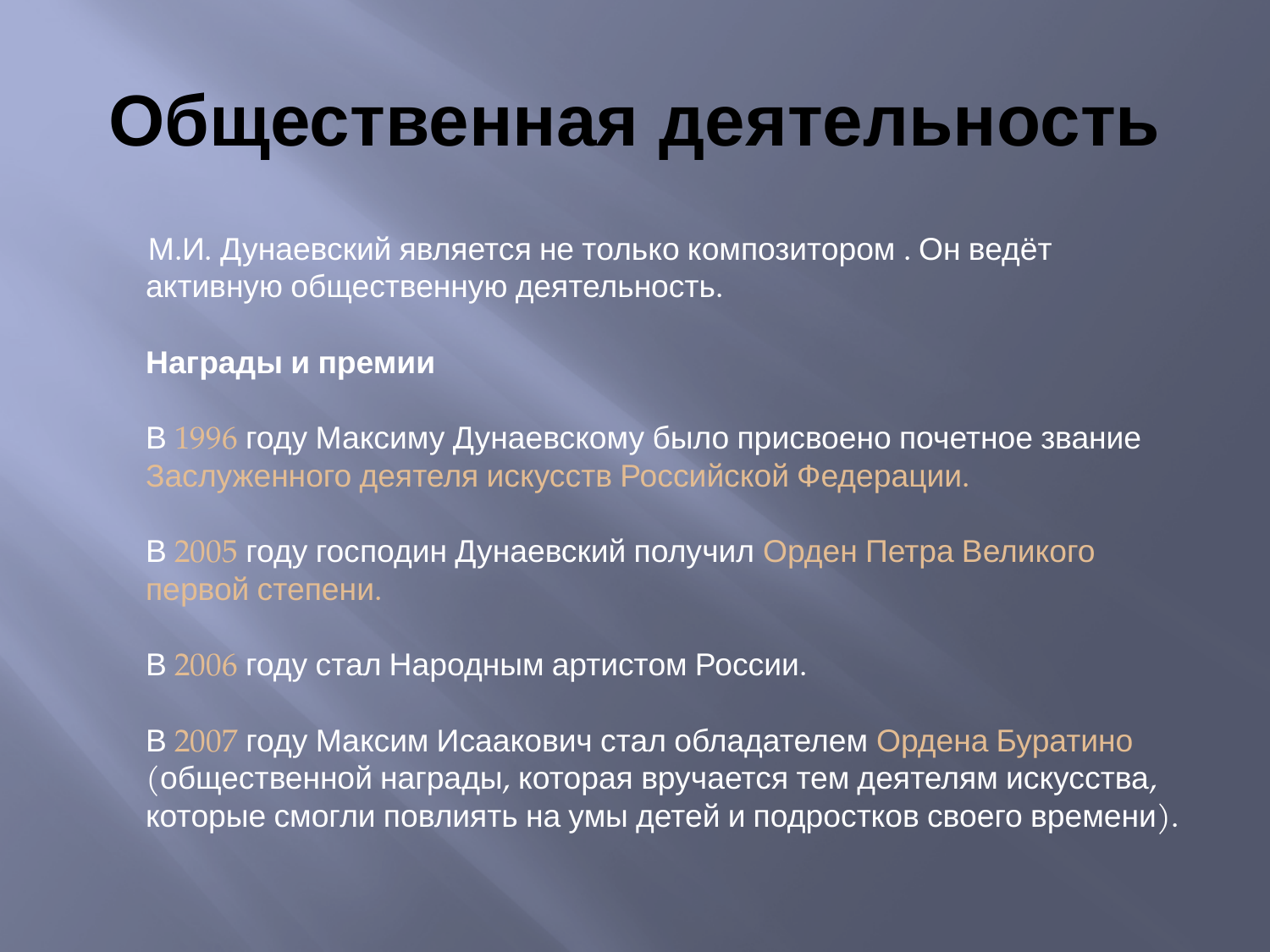

# Общественная деятельность
       М.И. Дунаевский является не только композитором . Он ведёт активную общественную деятельность.
Награды и премии
В 1996 году Максиму Дунаевскому было присвоено почетное звание Заслуженного деятеля искусств Российской Федерации.
В 2005 году господин Дунаевский получил Орден Петра Великого первой степени.
В 2006 году стал Народным артистом России.
В 2007 году Максим Исаакович стал обладателем Ордена Буратино (общественной награды, которая вручается тем деятелям искусства, которые смогли повлиять на умы детей и подростков своего времени).